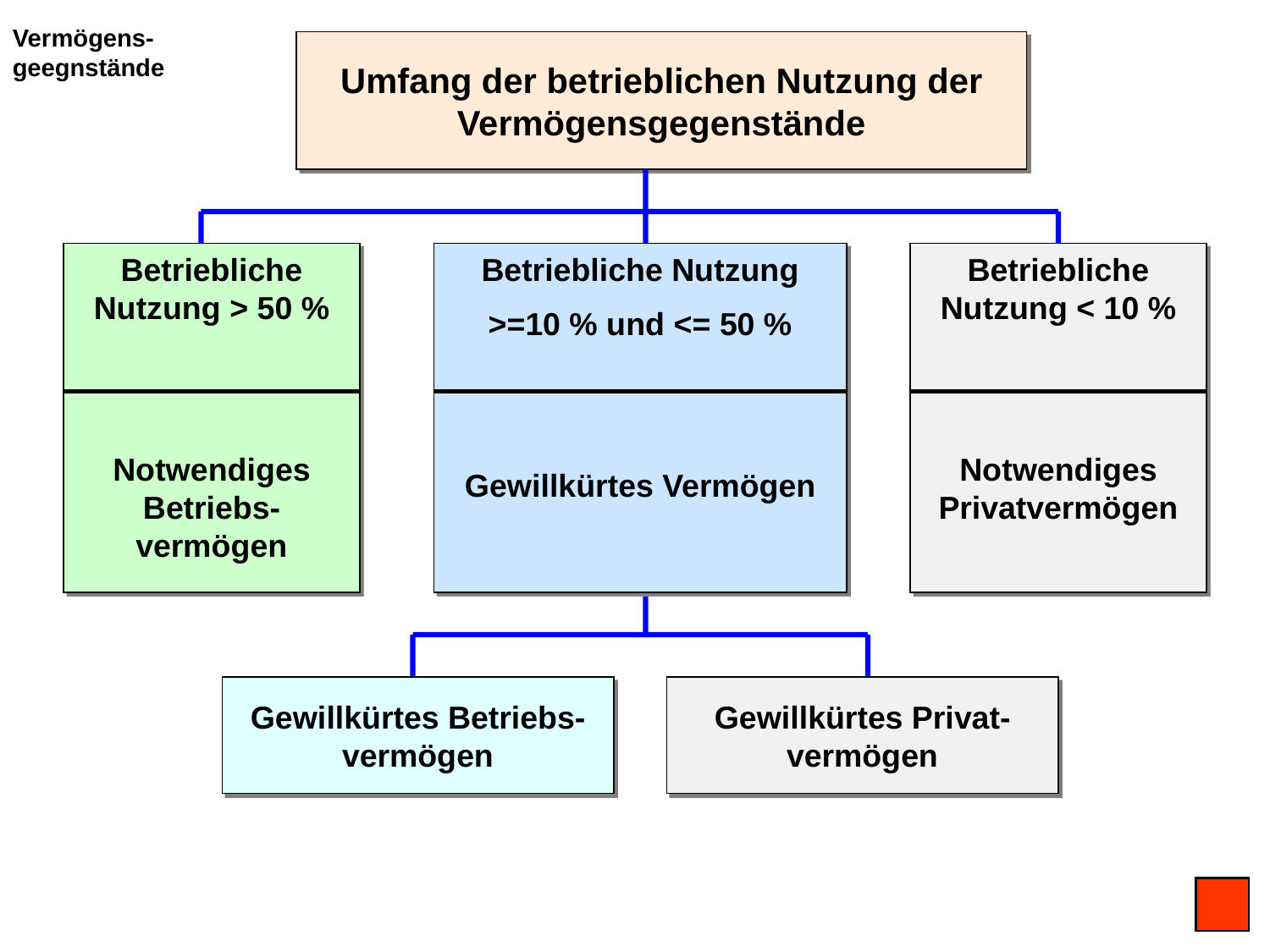

Vermögens-geegnstände
Umfang der betrieblichen Nutzung der Vermögensgegenstände

Betriebliche Nutzung > 50 %

Notwendiges Betriebs-vermögen
Betriebliche Nutzung
>=10 % und <= 50 %

Gewillkürtes Vermögen
Betriebliche Nutzung < 10 %

Notwendiges Privatvermögen

Gewillkürtes Betriebs-vermögen
Gewillkürtes Privat-vermögen